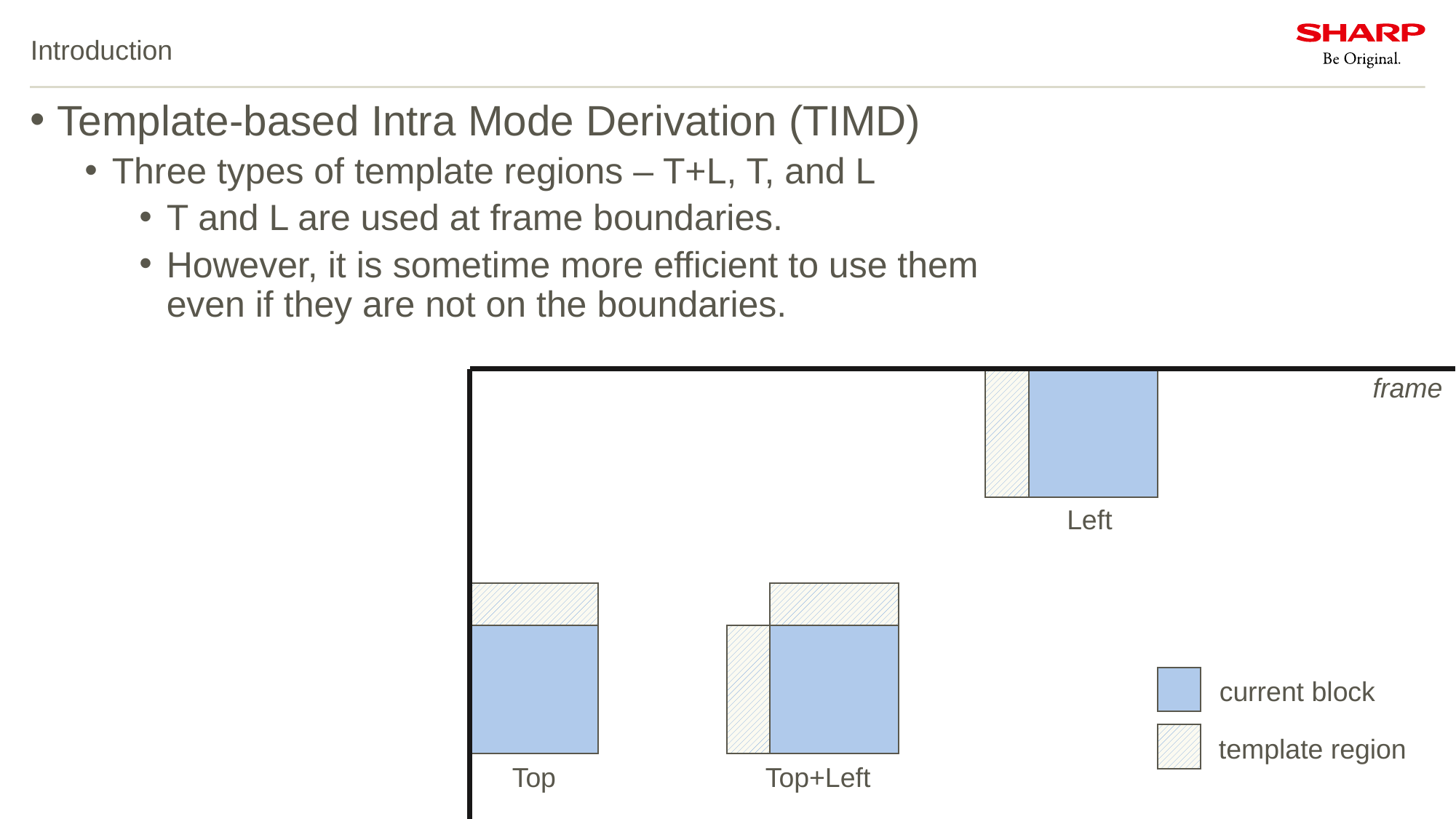

# Introduction
Template-based Intra Mode Derivation (TIMD)
Three types of template regions – T+L, T, and L
T and L are used at frame boundaries.
However, it is sometime more efficient to use them even if they are not on the boundaries.

frame

Left

current block

template region
Top
Top+Left